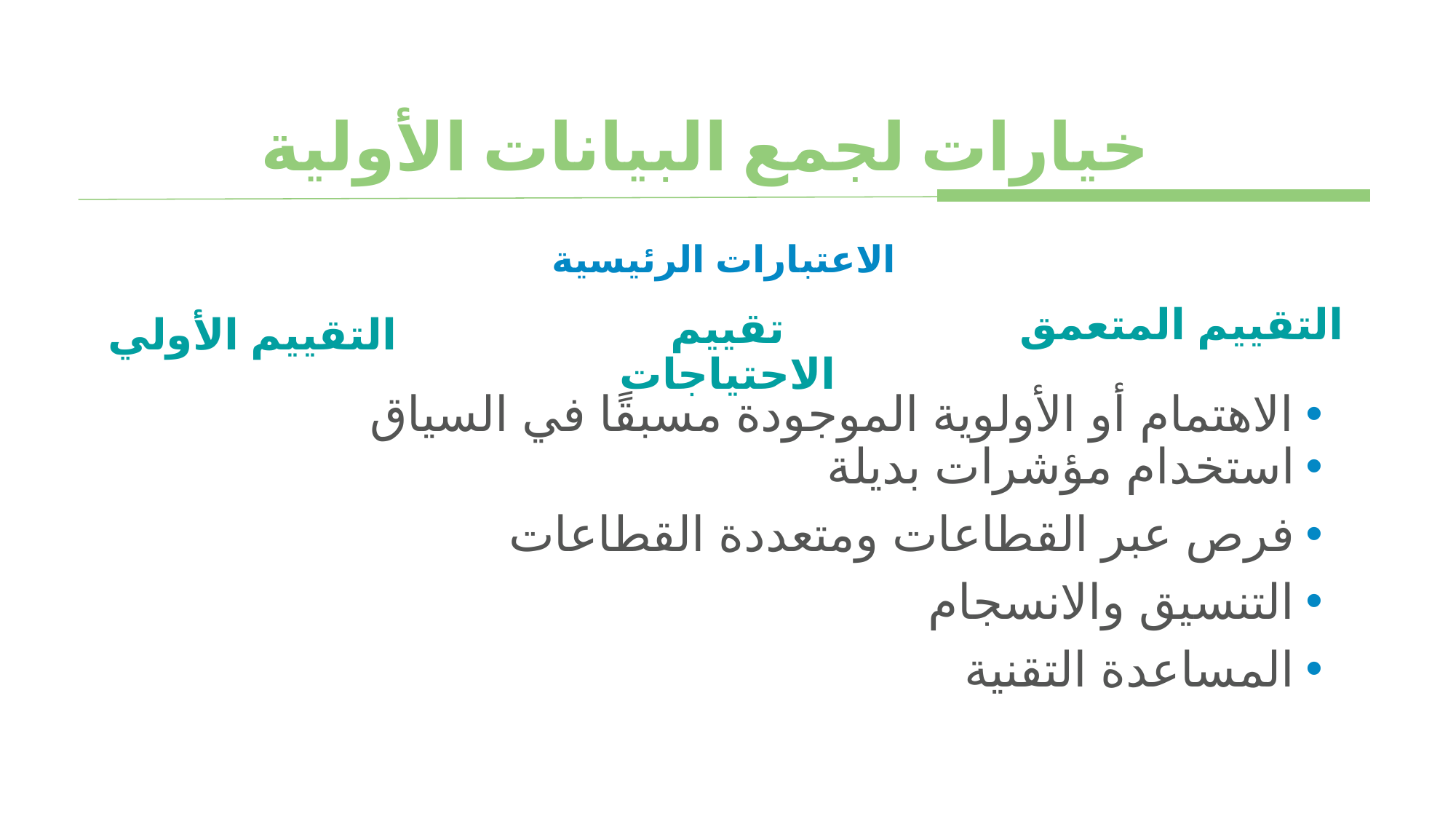

# خيارات لجمع البيانات الأولية
الاعتبارات الرئيسية
التقييم المتعمق
تقييم الاحتياجات
التقييم الأولي
الاهتمام أو الأولوية الموجودة مسبقًا في السياق
استخدام مؤشرات بديلة
فرص عبر القطاعات ومتعددة القطاعات
التنسيق والانسجام
المساعدة التقنية